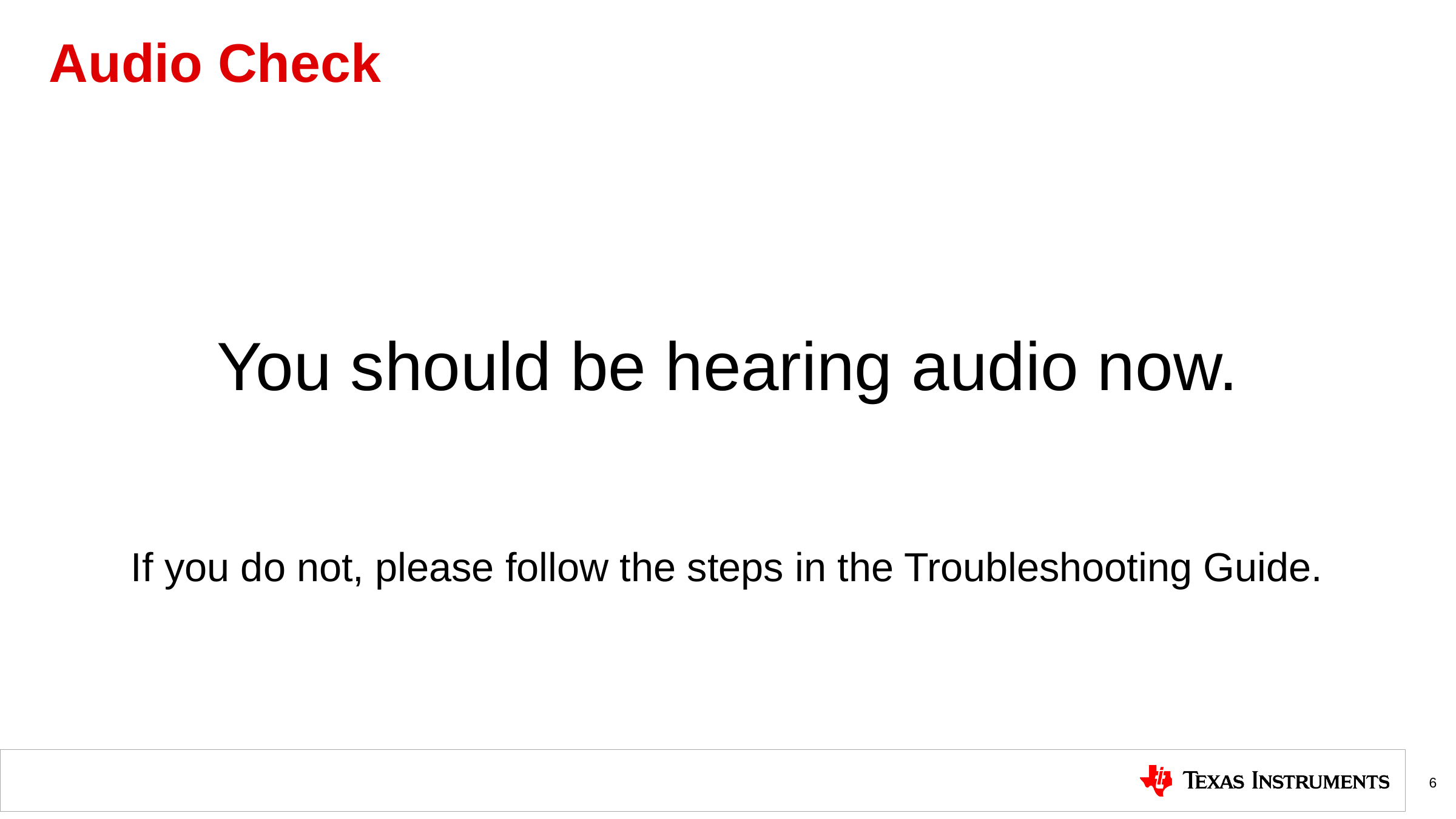

# Audio Check

You should be hearing audio now.

If you do not, please follow the steps in the Troubleshooting Guide.
6